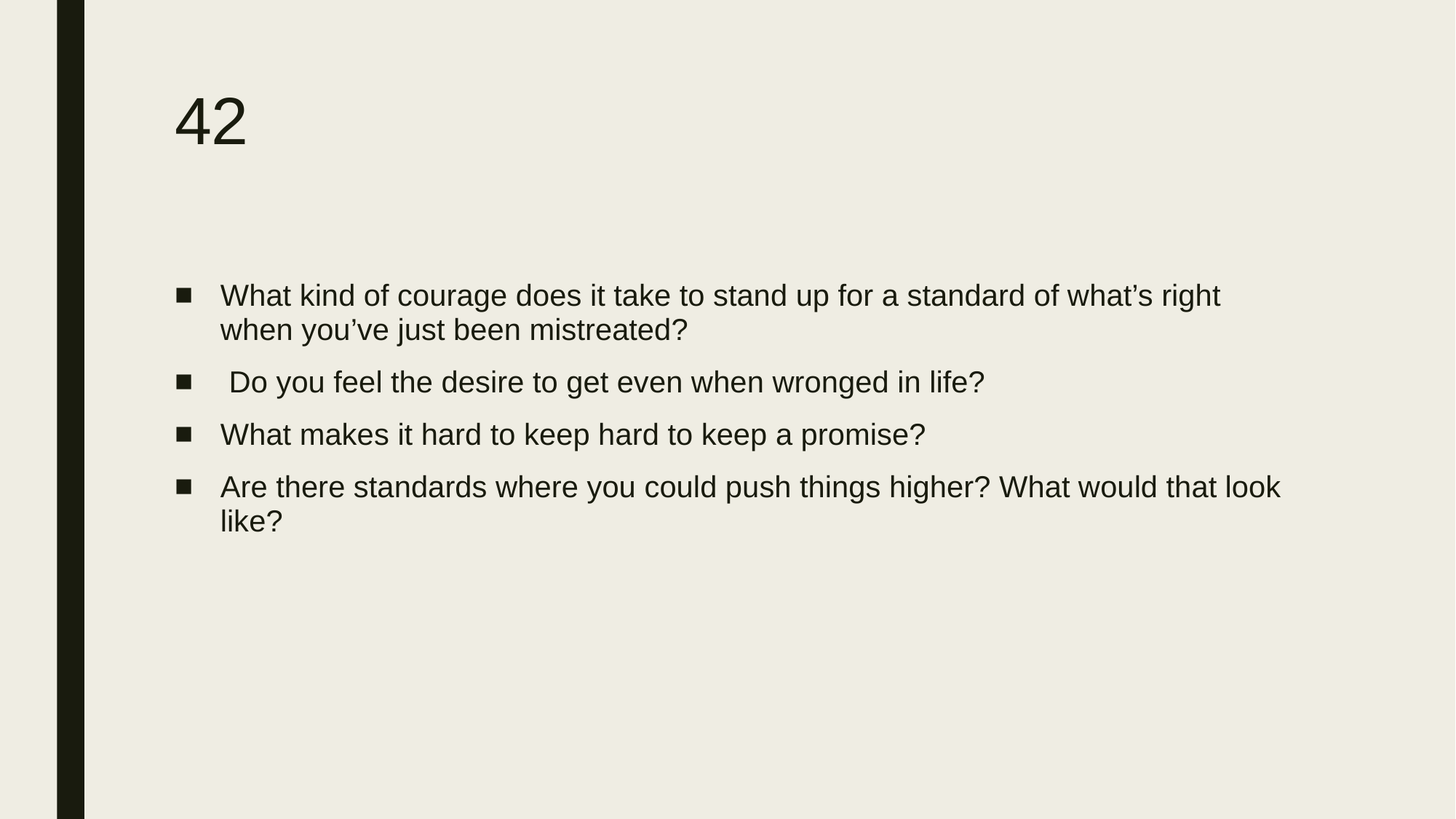

# 42
What kind of courage does it take to stand up for a standard of what’s right when you’ve just been mistreated?
 Do you feel the desire to get even when wronged in life?
What makes it hard to keep hard to keep a promise?
Are there standards where you could push things higher? What would that look like?